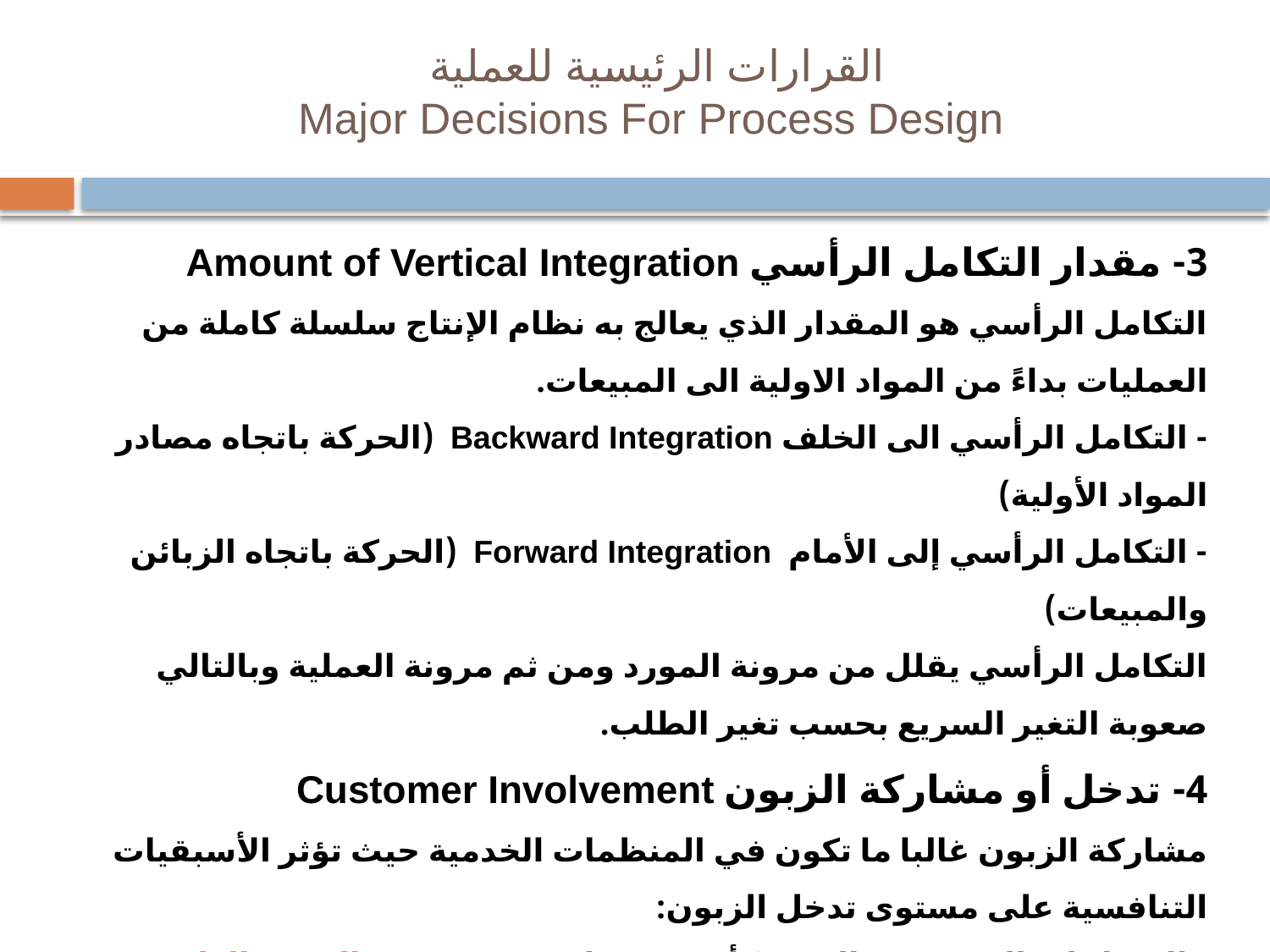

# القرارات الرئيسية للعملية Major Decisions For Process Design

3- مقدار التكامل الرأسي Amount of Vertical Integration
التكامل الرأسي هو المقدار الذي يعالج به نظام الإنتاج سلسلة كاملة من العمليات بداءً من المواد الاولية الى المبيعات.
	- التكامل الرأسي الى الخلف Backward Integration  (الحركة باتجاه مصادر المواد الأولية)
	- التكامل الرأسي إلى الأمام  Forward Integration  (الحركة باتجاه الزبائن والمبيعات)
التكامل الرأسي يقلل من مرونة المورد ومن ثم مرونة العملية وبالتالي صعوبة التغير السريع بحسب تغير الطلب.
4- تدخل أو مشاركة الزبون Customer Involvement
مشاركة الزبون غالبا ما تكون في المنظمات الخدمية حيث تؤثر الأسبقيات التنافسية على مستوى تدخل الزبون:
- المنظمات التي تتبنى السعر كأسبقية تنافسية تستخدم الخدمة الذاتية في عملياتها والتي تؤدي الى تخفيض تكاليف الانتاج.
- المنظمات التي تتبنى أسبقية المرونه في تغيير نوع المنتج تستخدم أمكانية اختيار الزبون للمنتج
-  عندما يتدخل الزبون بتحديد وقت ومكان تقديم الخدمة فإن اختيار موقع تسليم الخدمة جزء من تصميم العملية